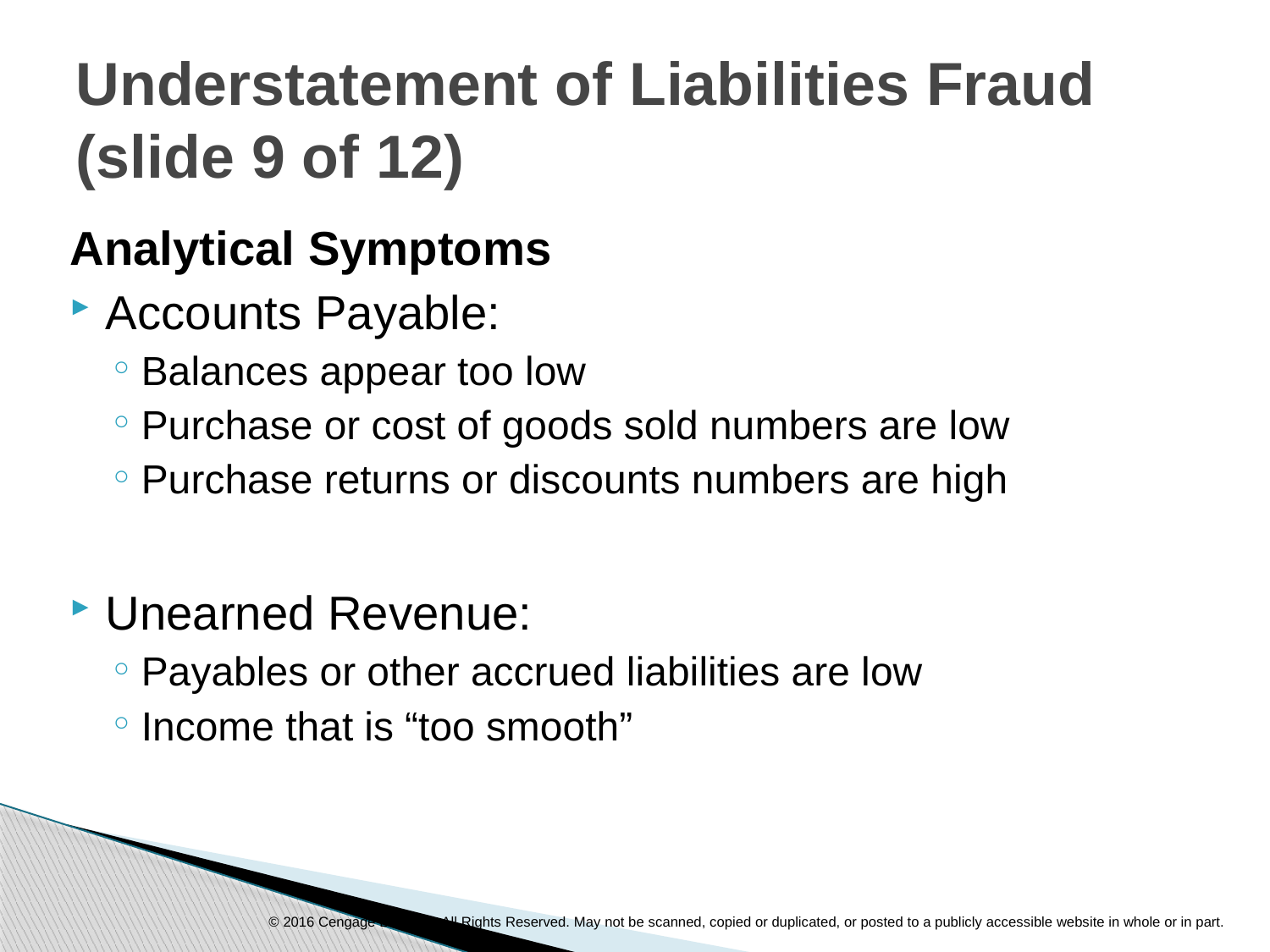

Understatement of Liabilities Fraud (slide 9 of 12)
Analytical Symptoms
Accounts Payable:
Balances appear too low
Purchase or cost of goods sold numbers are low
Purchase returns or discounts numbers are high

Unearned Revenue:
Payables or other accrued liabilities are low
Income that is “too smooth”

© 2016 Cengage Learning. All Rights Reserved. May not be scanned, copied or duplicated, or posted to a publicly accessible website in whole or in part.
© 2011 Cengage Learning. All Rights Reserved. May not be copied, scanned, or duplicated, in whole or in part, except for use as permitted in a license distributed with a certain product or service or otherwise on a password-protected website for classroom use.